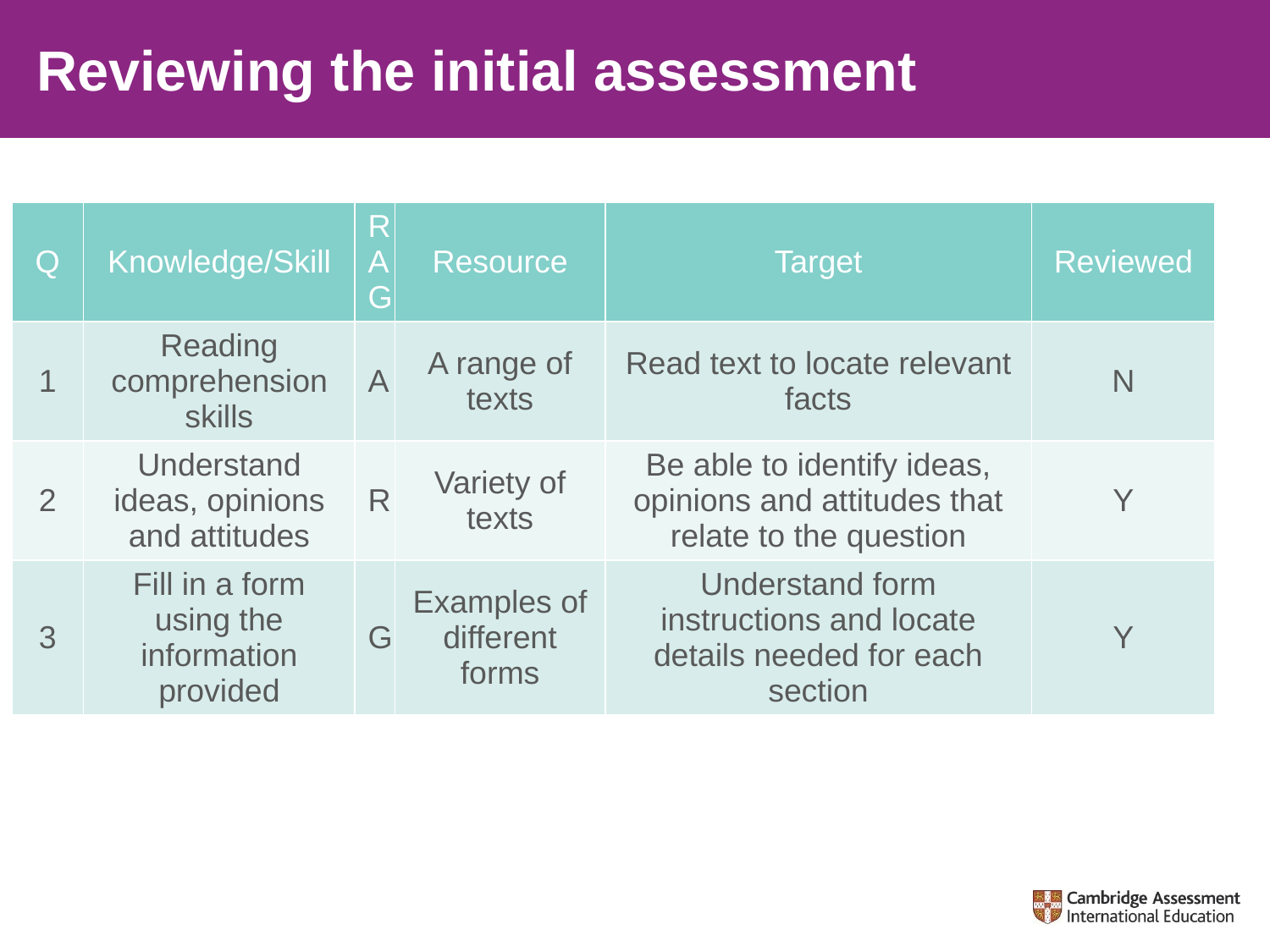

# Reviewing the initial assessment
| Q | Knowledge/Skill | RAG | Resource | Target | Reviewed |
| --- | --- | --- | --- | --- | --- |
| 1 | Reading comprehension skills | A | A range of texts | Read text to locate relevant facts | N |
| 2 | Understand ideas, opinions and attitudes | R | Variety of texts | Be able to identify ideas, opinions and attitudes that relate to the question | Y |
| 3 | Fill in a form using the information provided | G | Examples of different forms | Understand form instructions and locate details needed for each section | Y |